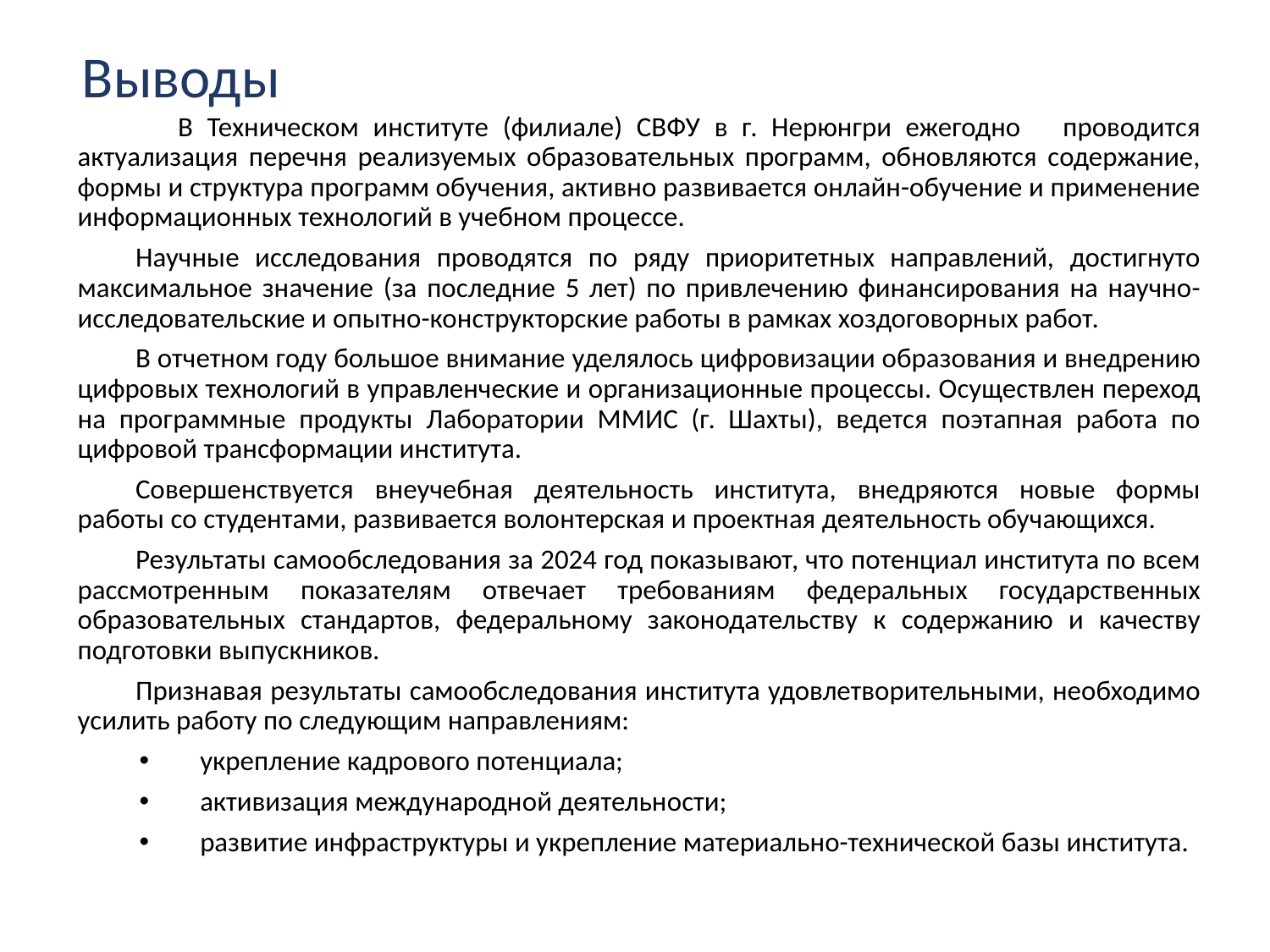

# Выводы
	В Техническом институте (филиале) СВФУ в г. Нерюнгри ежегодно   проводится актуализация перечня реализуемых образовательных программ, обновляются содержание, формы и структура программ обучения, активно развивается онлайн-обучение и применение информационных технологий в учебном процессе.
Научные исследования проводятся по ряду приоритетных направлений, достигнуто максимальное значение (за последние 5 лет) по привлечению финансирования на научно-исследовательские и опытно-конструкторские работы в рамках хоздоговорных работ.
В отчетном году большое внимание уделялось цифровизации образования и внедрению цифровых технологий в управленческие и организационные процессы. Осуществлен переход на программные продукты Лаборатории ММИС (г. Шахты), ведется поэтапная работа по цифровой трансформации института.
Совершенствуется внеучебная деятельность института, внедряются новые формы работы со студентами, развивается волонтерская и проектная деятельность обучающихся.
Результаты самообследования за 2024 год показывают, что потенциал института по всем рассмотренным показателям отвечает требованиям федеральных государственных образовательных стандартов, федеральному законодательству к содержанию и качеству подготовки выпускников.
Признавая результаты самообследования института удовлетворительными, необходимо усилить работу по следующим направлениям:
	укрепление кадрового потенциала;
	активизация международной деятельности;
	развитие инфраструктуры и укрепление материально-технической базы института.